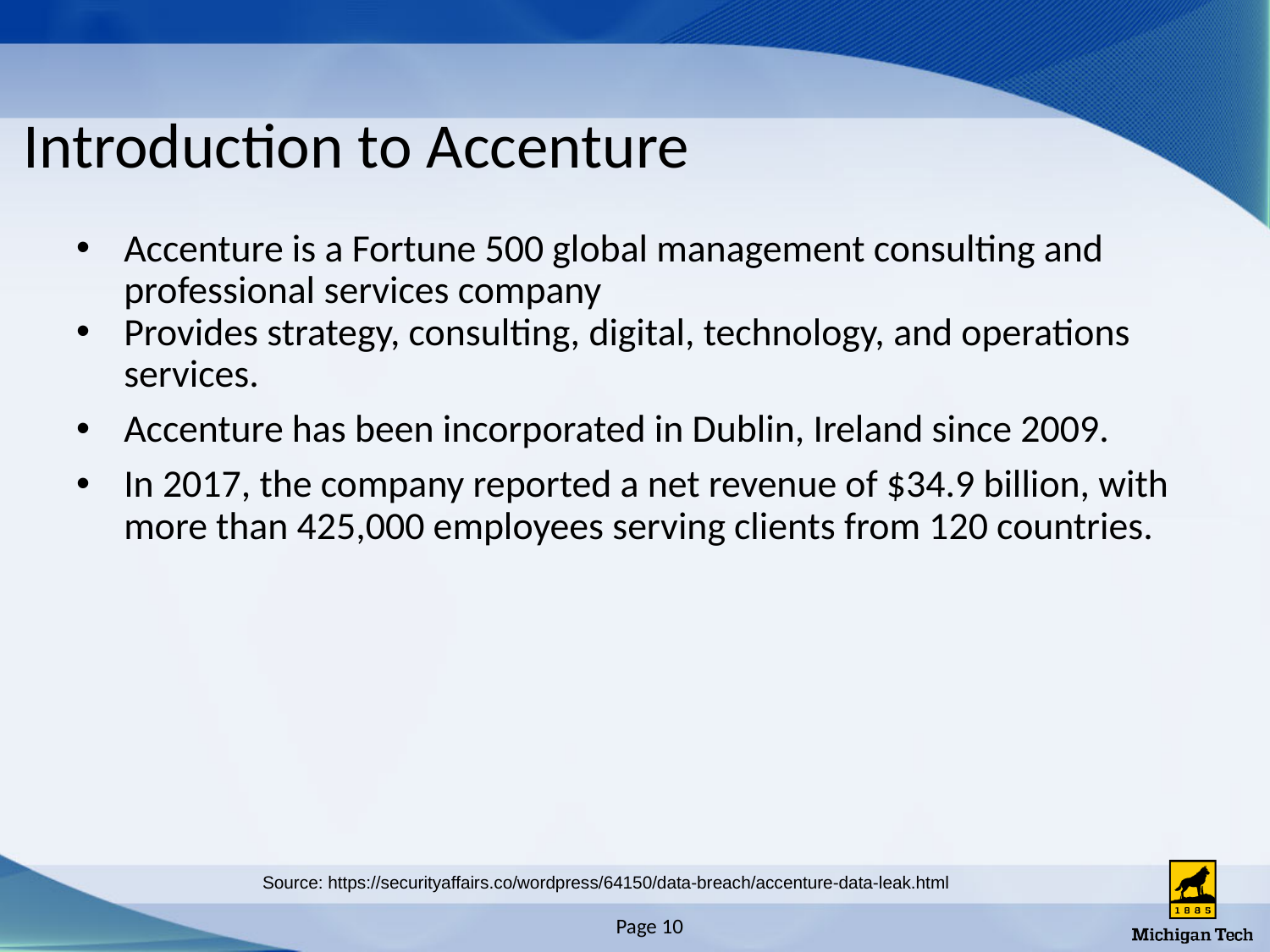

# Introduction to Accenture
Accenture is a Fortune 500 global management consulting and professional services company
Provides strategy, consulting, digital, technology, and operations services.
Accenture has been incorporated in Dublin, Ireland since 2009.
In 2017, the company reported a net revenue of $34.9 billion, with more than 425,000 employees serving clients from 120 countries.

Source: https://securityaffairs.co/wordpress/64150/data-breach/accenture-data-leak.html